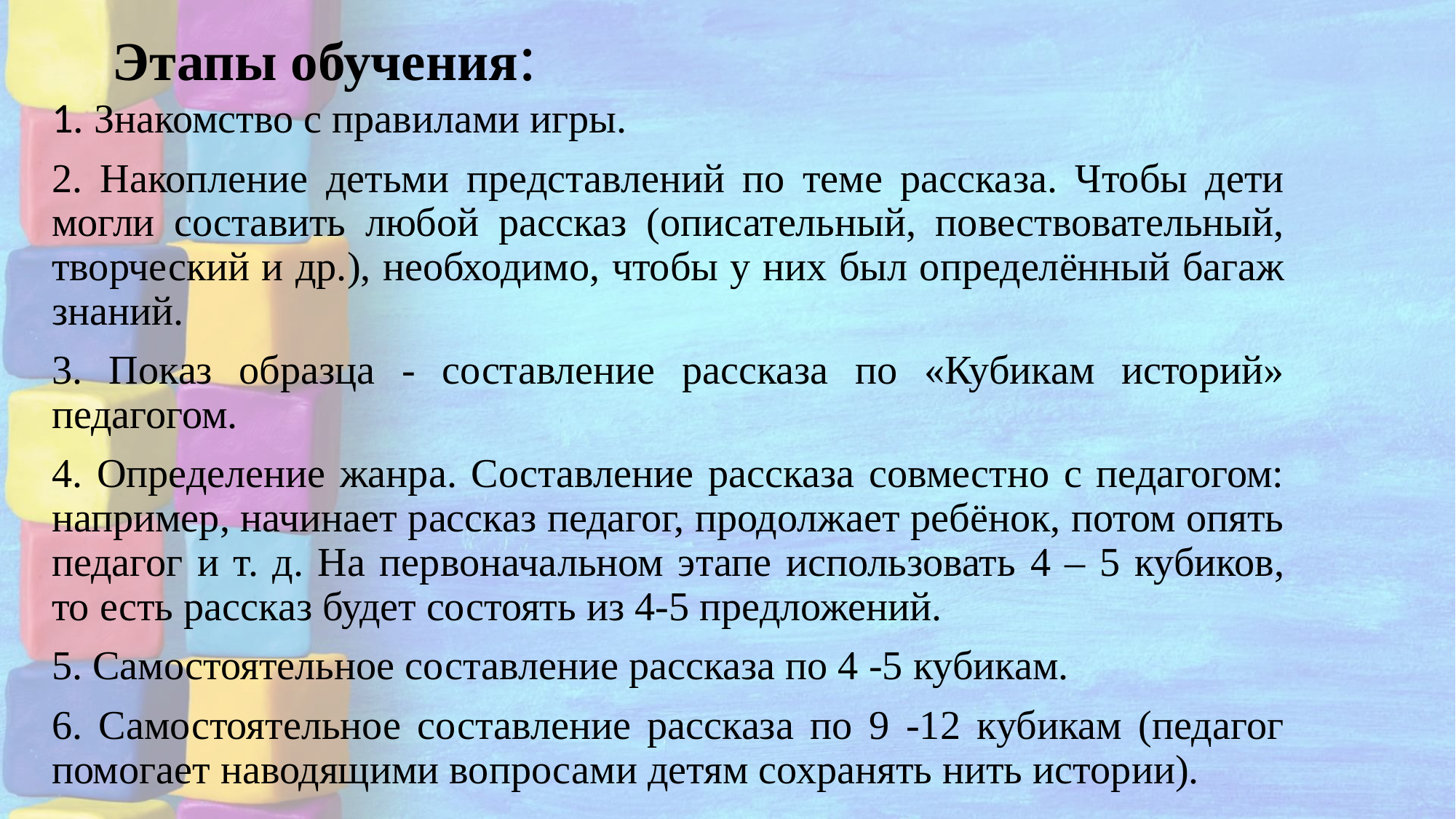

# Этапы обучения:
1. Знакомство с правилами игры.
2. Накопление детьми представлений по теме рассказа. Чтобы дети могли составить любой рассказ (описательный, повествовательный, творческий и др.), необходимо, чтобы у них был определённый багаж знаний.
3. Показ образца - составление рассказа по «Кубикам историй» педагогом.
4. Определение жанра. Составление рассказа совместно с педагогом: например, начинает рассказ педагог, продолжает ребёнок, потом опять педагог и т. д. На первоначальном этапе использовать 4 – 5 кубиков, то есть рассказ будет состоять из 4-5 предложений.
5. Самостоятельное составление рассказа по 4 -5 кубикам.
6. Самостоятельное составление рассказа по 9 -12 кубикам (педагог помогает наводящими вопросами детям сохранять нить истории).